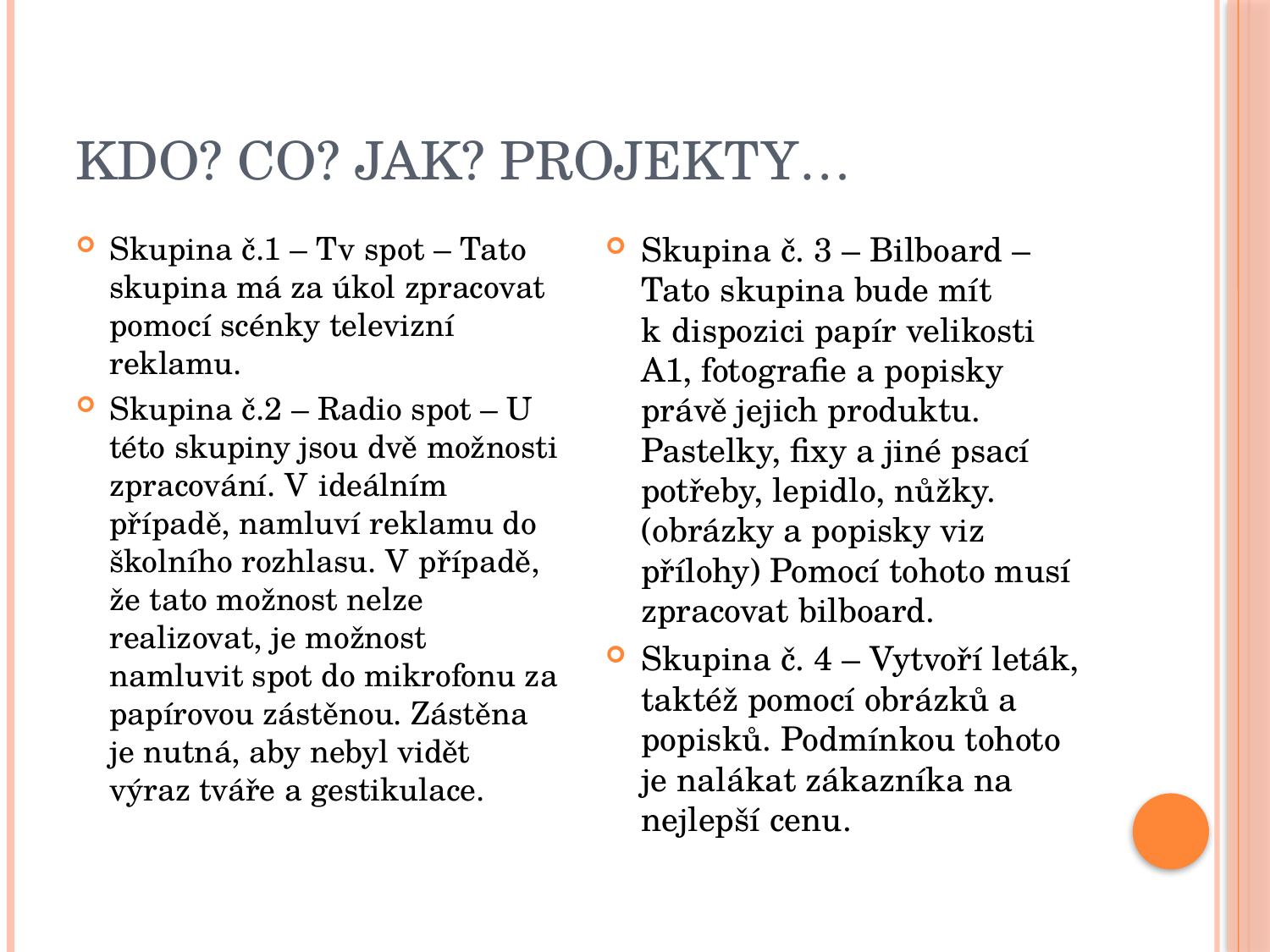

# Kdo? Co? Jak? Projekty…
Skupina č.1 – Tv spot – Tato skupina má za úkol zpracovat pomocí scénky televizní reklamu.
Skupina č.2 – Radio spot – U této skupiny jsou dvě možnosti zpracování. V ideálním případě, namluví reklamu do školního rozhlasu. V případě, že tato možnost nelze realizovat, je možnost namluvit spot do mikrofonu za papírovou zástěnou. Zástěna je nutná, aby nebyl vidět výraz tváře a gestikulace.

Skupina č. 3 – Bilboard – Tato skupina bude mít k dispozici papír velikosti A1, fotografie a popisky právě jejich produktu. Pastelky, fixy a jiné psací potřeby, lepidlo, nůžky. (obrázky a popisky viz přílohy) Pomocí tohoto musí zpracovat bilboard.
Skupina č. 4 – Vytvoří leták, taktéž pomocí obrázků a popisků. Podmínkou tohoto je nalákat zákazníka na nejlepší cenu.